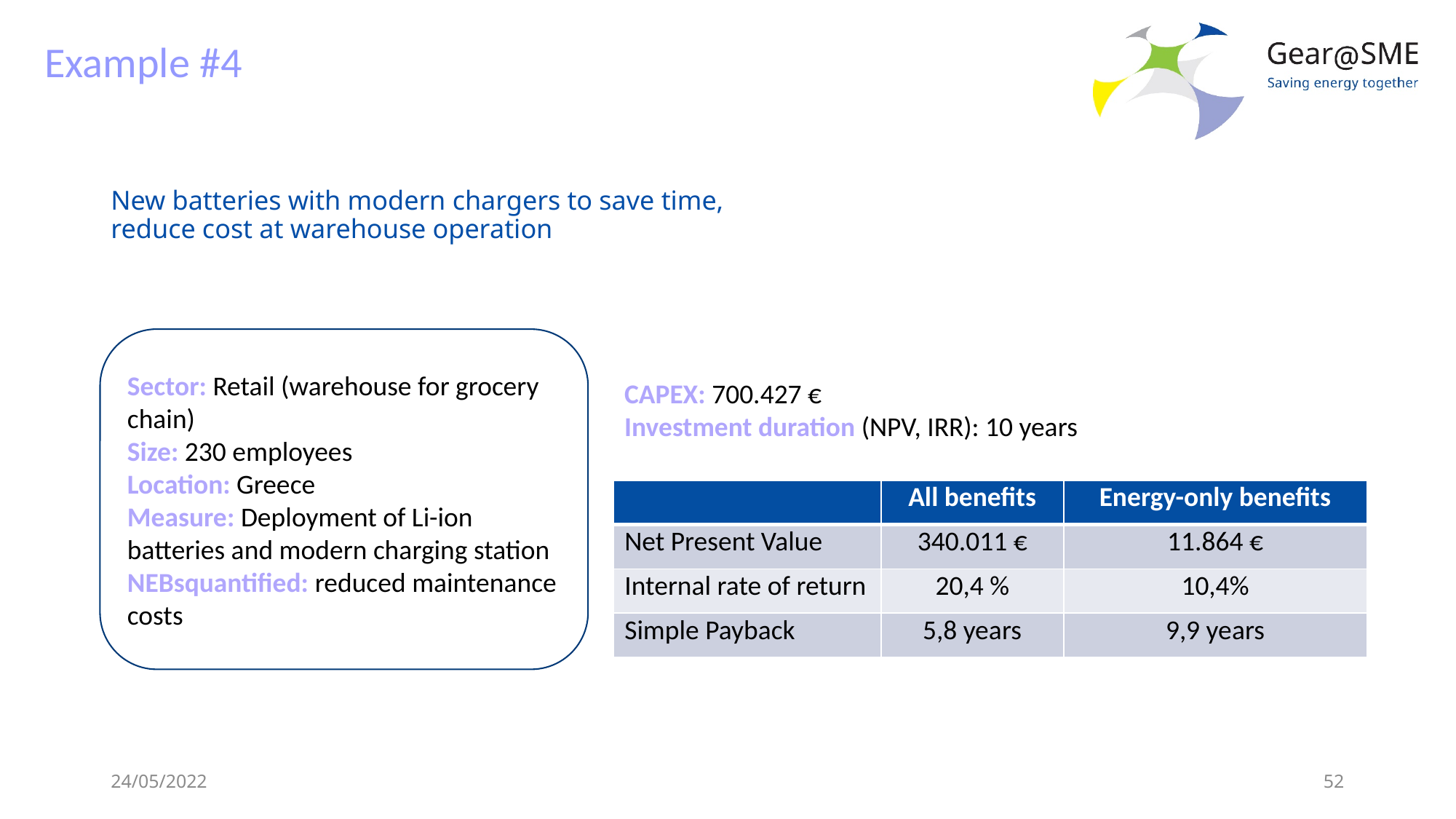

Example #4
# New batteries with modern chargers to save time, reduce cost at warehouse operation
Sector: Retail (warehouse for grocery chain)
Size: 230 employees
Location: Greece
Measure: Deployment of Li-ion batteries and modern charging station
NEBsquantified: reduced maintenance costs
CAPEX: 700.427 €
Investment duration (NPV, IRR): 10 years
|  | All benefits | Energy-only benefits |
| --- | --- | --- |
| Net Present Value | 340.011 € | 11.864 € |
| Internal rate of return | 20,4 % | 10,4% |
| Simple Payback | 5,8 years | 9,9 years |

24/05/2022
52